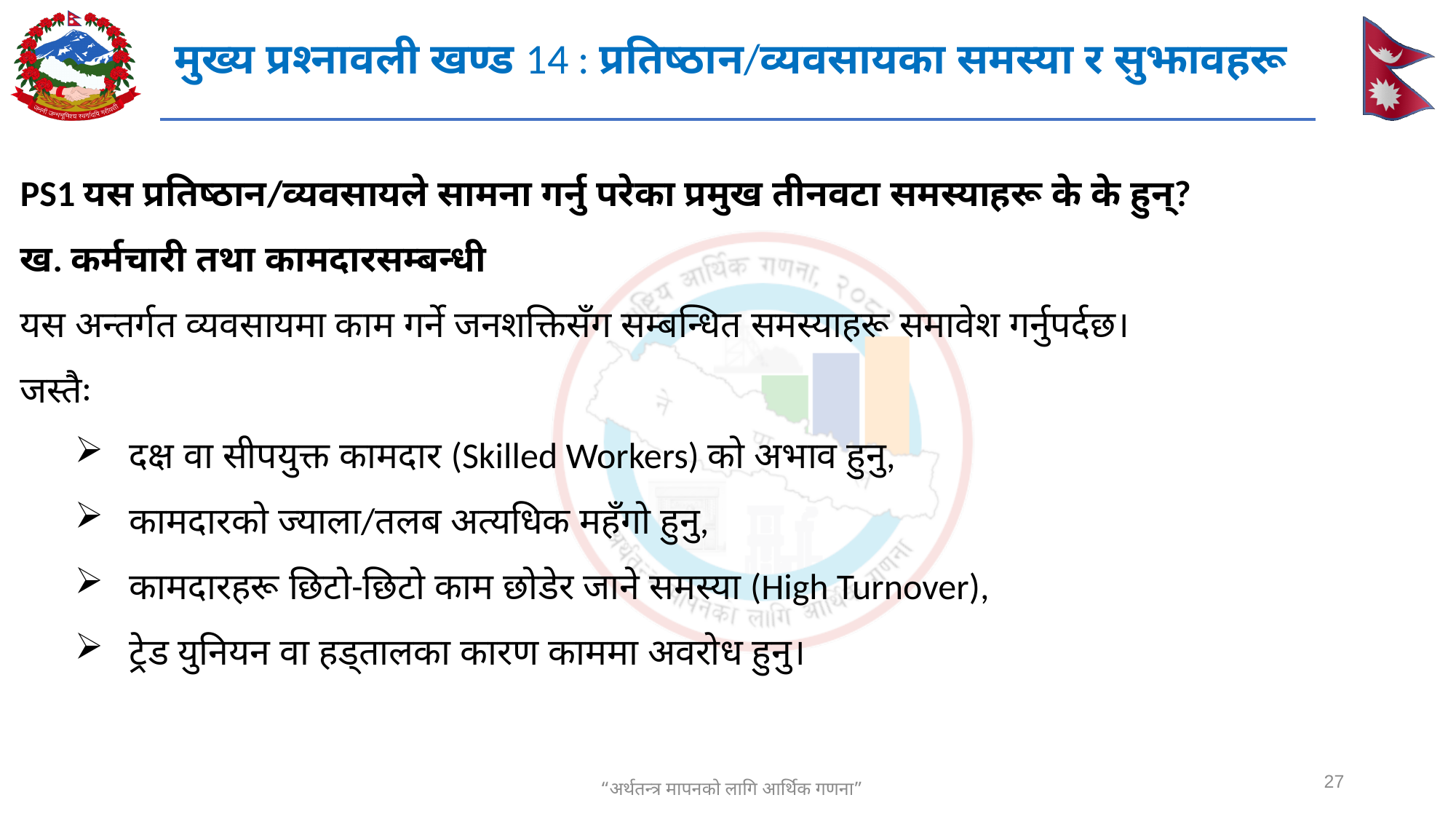

# मुख्य प्रश्नावली खण्ड 14 : प्रतिष्ठान/व्यवसायका समस्या र सुझावहरू
PS1 यस प्रतिष्ठान/व्यवसायले सामना गर्नु परेका प्रमुख तीनवटा समस्याहरू के के हुन्?
ख. कर्मचारी तथा कामदारसम्बन्धी
यस अन्तर्गत व्यवसायमा काम गर्ने जनशक्तिसँग सम्बन्धित समस्याहरू समावेश गर्नुपर्दछ।
जस्तैः
दक्ष वा सीपयुक्त कामदार (Skilled Workers) को अभाव हुनु,
कामदारको ज्याला/तलब अत्यधिक महँगो हुनु,
कामदारहरू छिटो-छिटो काम छोडेर जाने समस्या (High Turnover),
ट्रेड युनियन वा हड्तालका कारण काममा अवरोध हुनु।

27
“अर्थतन्त्र मापनको लागि आर्थिक गणना”